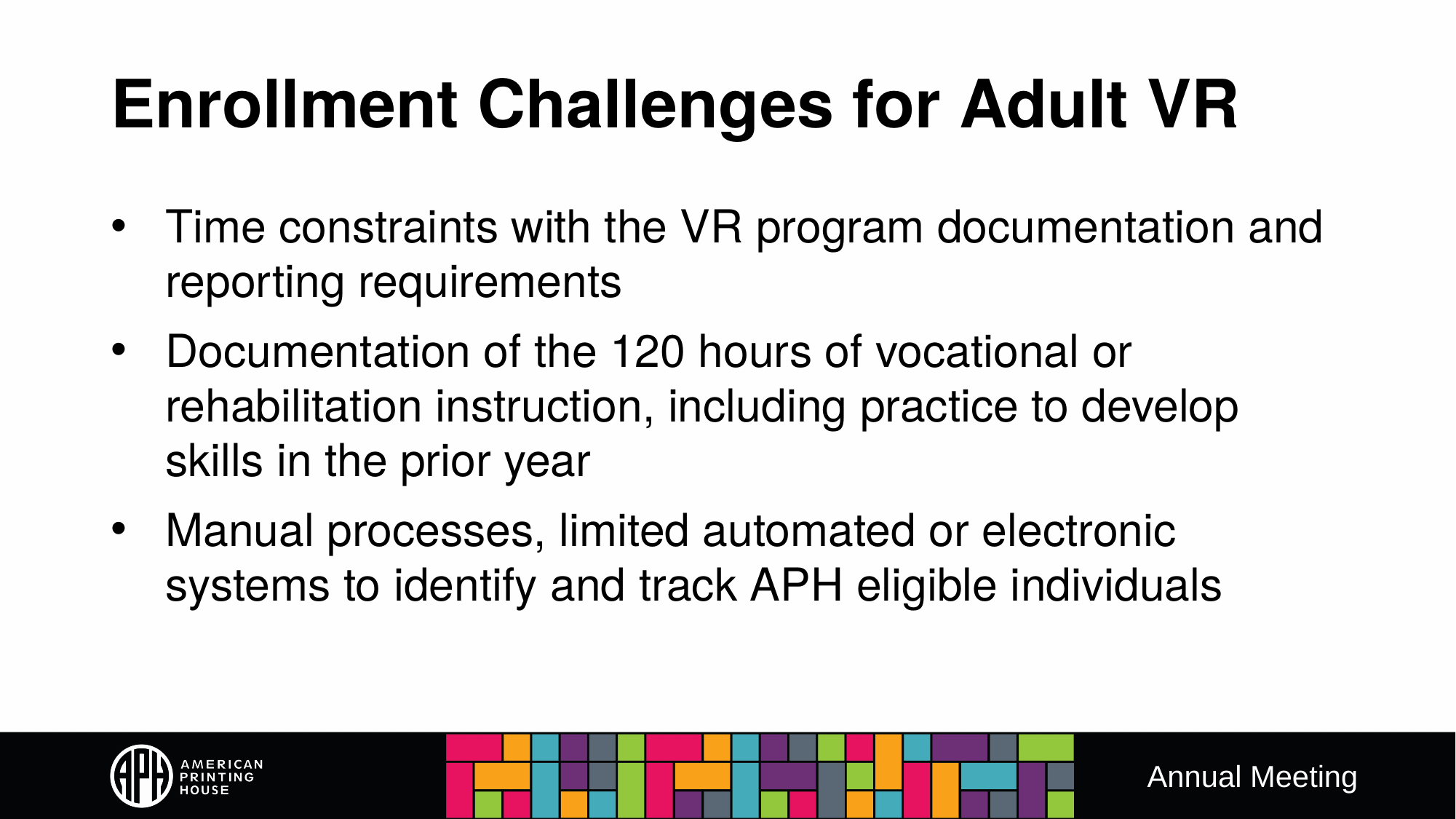

# Enrollment Challenges for Adult VR
Time constraints with the VR program documentation and reporting requirements
Documentation of the 120 hours of vocational or rehabilitation instruction, including practice to develop skills in the prior year
Manual processes, limited automated or electronic systems to identify and track APH eligible individuals